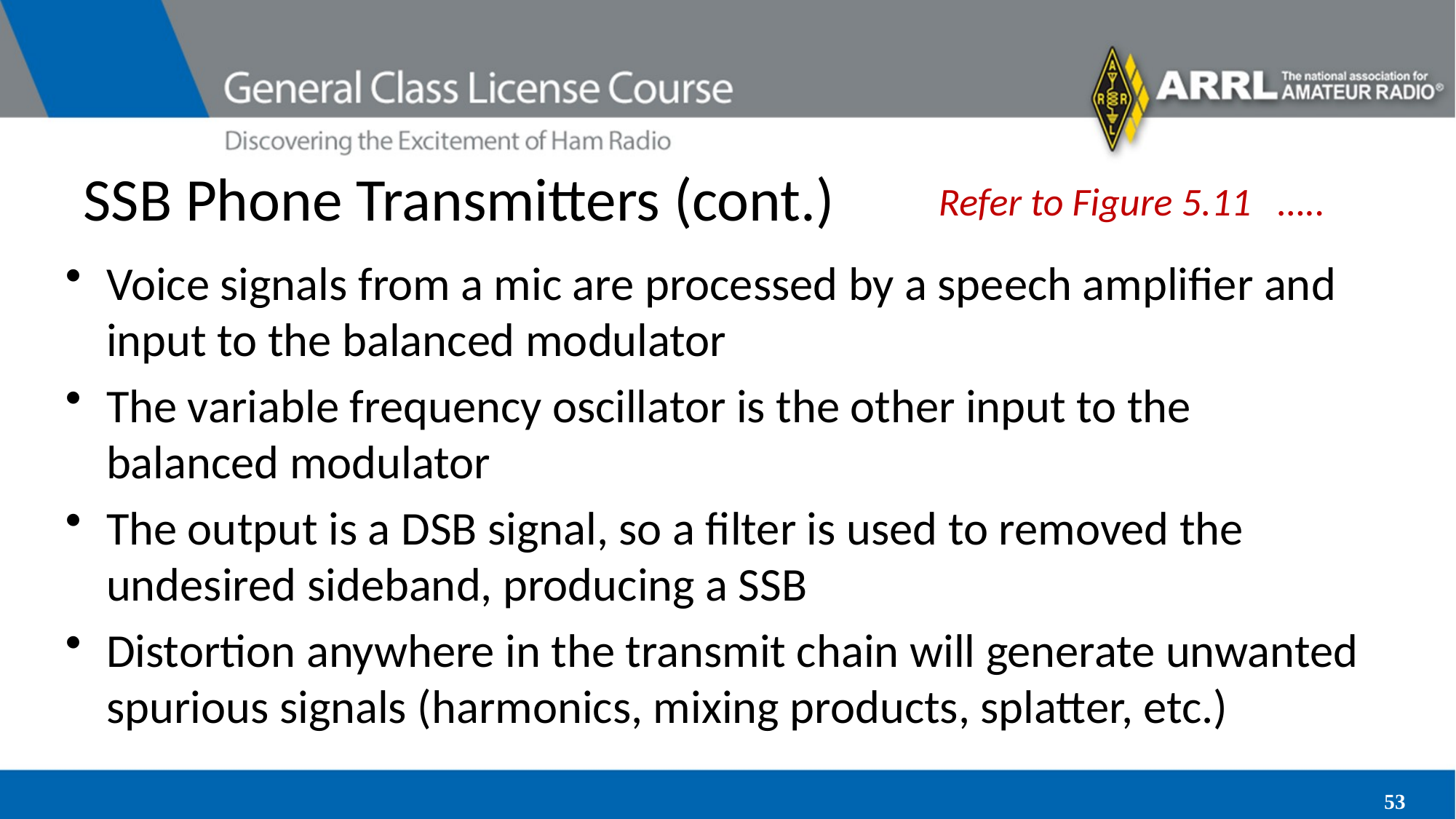

# SSB Phone Transmitters (cont.)
Refer to Figure 5.11   …..
Voice signals from a mic are processed by a speech amplifier and input to the balanced modulator
The variable frequency oscillator is the other input to the balanced modulator
The output is a DSB signal, so a filter is used to removed the undesired sideband, producing a SSB
Distortion anywhere in the transmit chain will generate unwanted spurious signals (harmonics, mixing products, splatter, etc.)